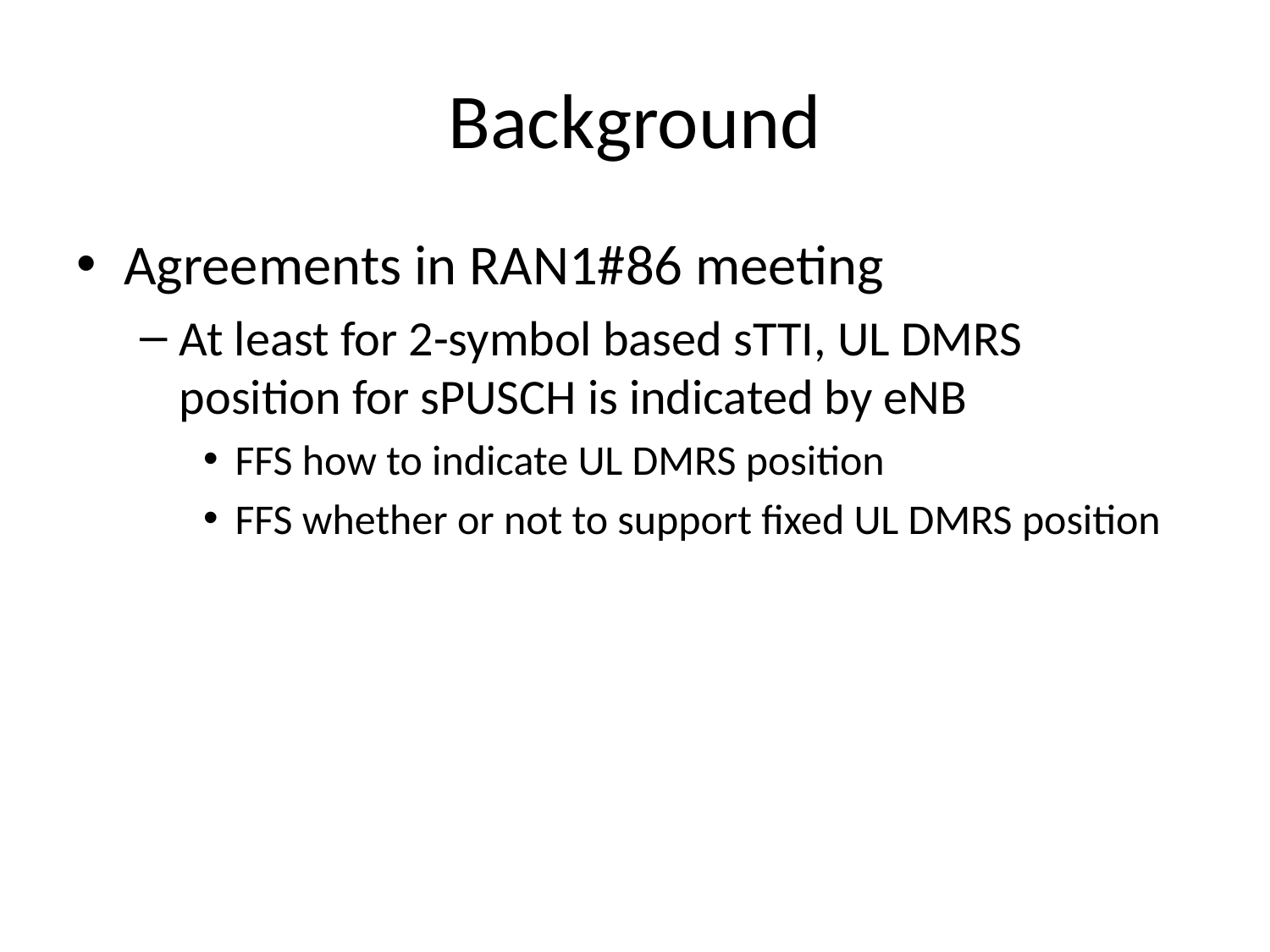

# Background
Agreements in RAN1#86 meeting
At least for 2-symbol based sTTI, UL DMRS position for sPUSCH is indicated by eNB
FFS how to indicate UL DMRS position
FFS whether or not to support fixed UL DMRS position